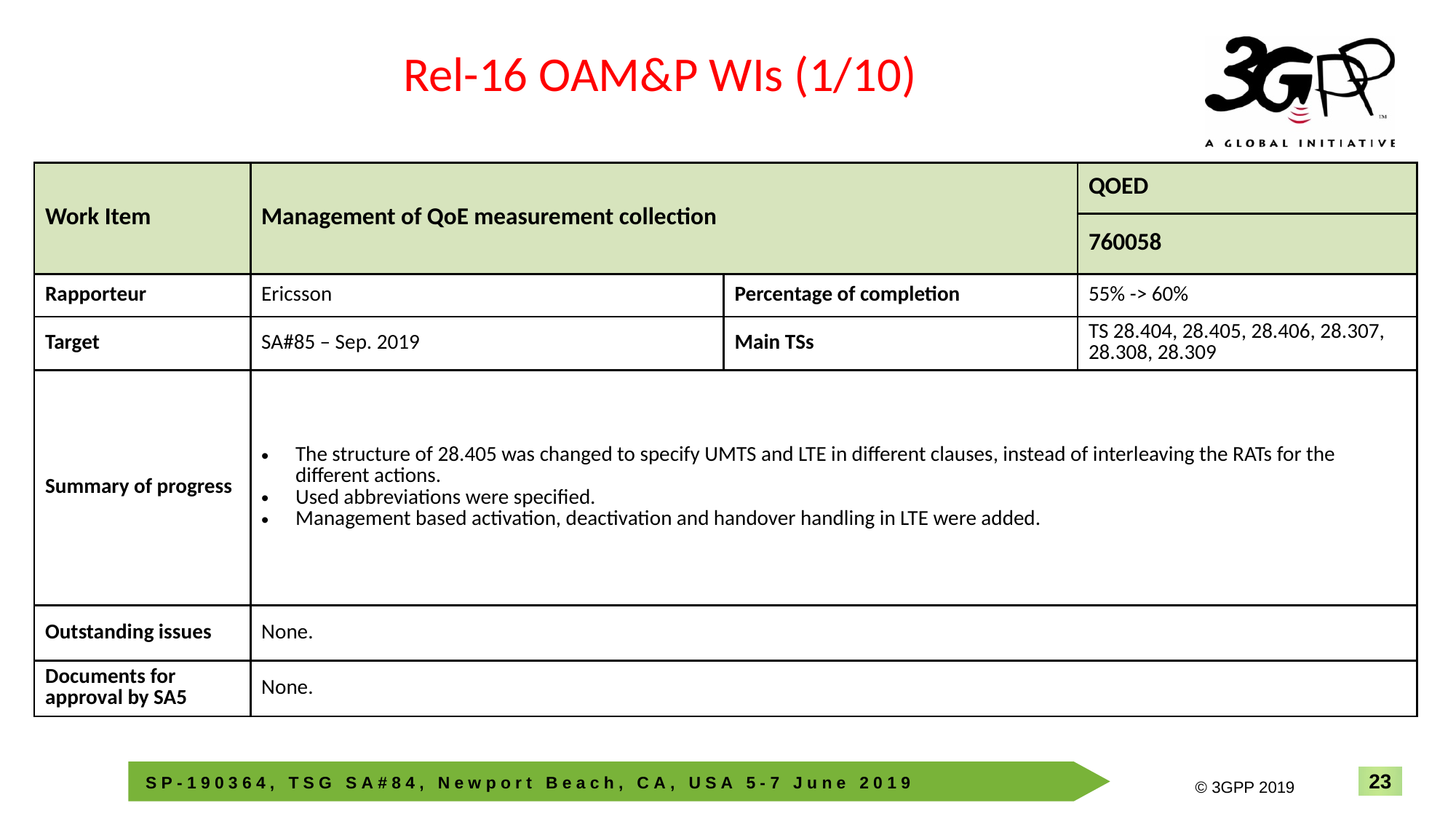

Rel-16 OAM&P WIs (1/10)
| Work Item | Management of QoE measurement collection |  | QOED |
| --- | --- | --- | --- |
|  |  |  | 760058 |
| Rapporteur | Ericsson | Percentage of completion | 55% -> 60% |
| Target | SA#85 – Sep. 2019 | Main TSs | TS 28.404, 28.405, 28.406, 28.307, 28.308, 28.309 |
| Summary of progress | The structure of 28.405 was changed to specify UMTS and LTE in different clauses, instead of interleaving the RATs for the different actions. Used abbreviations were specified. Management based activation, deactivation and handover handling in LTE were added. |  |  |
| Outstanding issues | None. |  |  |
| Documents for approval by SA5 | None. |  |  |